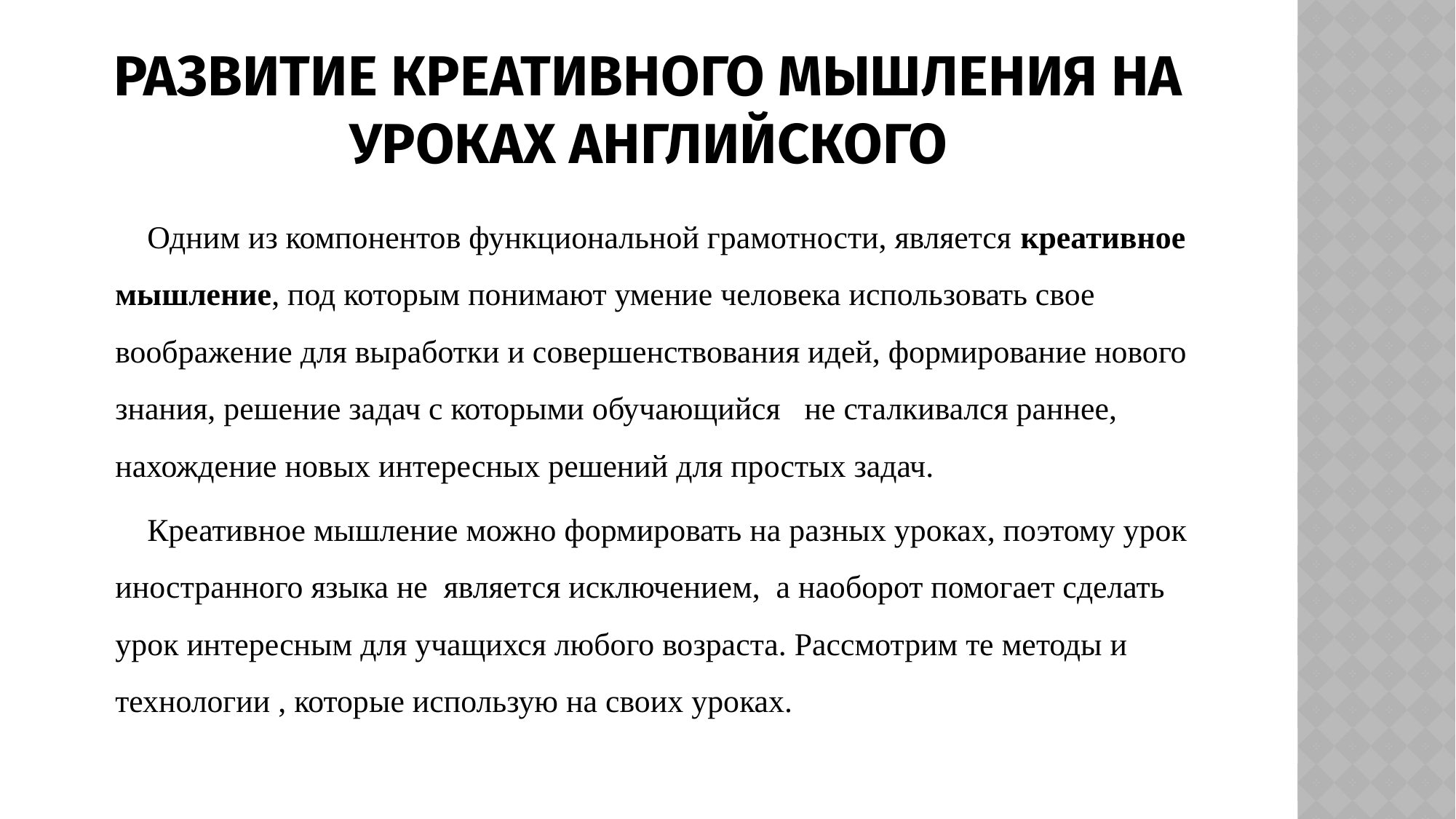

# Развитие креативного мышления на уроках английского
    Одним из компонентов функциональной грамотности, является креативное мышление, под которым понимают умение человека использовать свое воображение для выработки и совершенствования идей, формирование нового знания, решение задач с которыми обучающийся   не сталкивался раннее, нахождение новых интересных решений для простых задач.
    Креативное мышление можно формировать на разных уроках, поэтому урок иностранного языка не  является исключением,  а наоборот помогает сделать урок интересным для учащихся любого возраста. Рассмотрим те методы и технологии , которые использую на своих уроках.